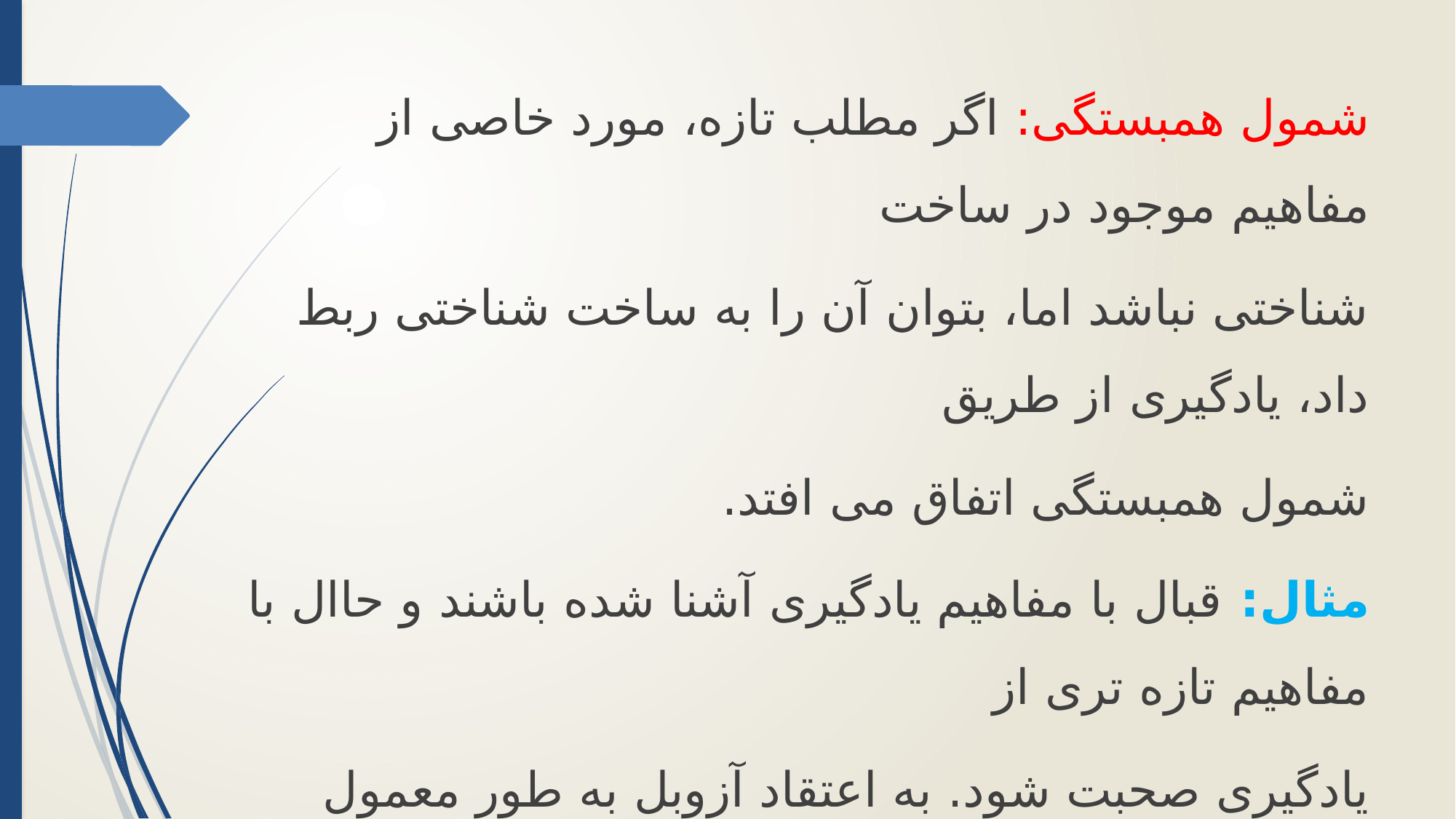

شمول همبستگی: اگر مطلب تازه، مورد خاصی از مفاهیم موجود در ساخت
شناختی نباشد اما، بتوان آن را به ساخت شناختی ربط داد، یادگیری از طریق
شمول همبستگی اتفاق می افتد.
مثال: قبال با مفاهیم یادگیری آشنا شده باشند و حاال با مفاهیم تازه تری از
یادگیری صحبت شود. به اعتقاد آزوبل به طور معمول یادگیری از طریق شمول
همبستگی اتفاق می افتد تا از طریق شمول اشتقاقی.